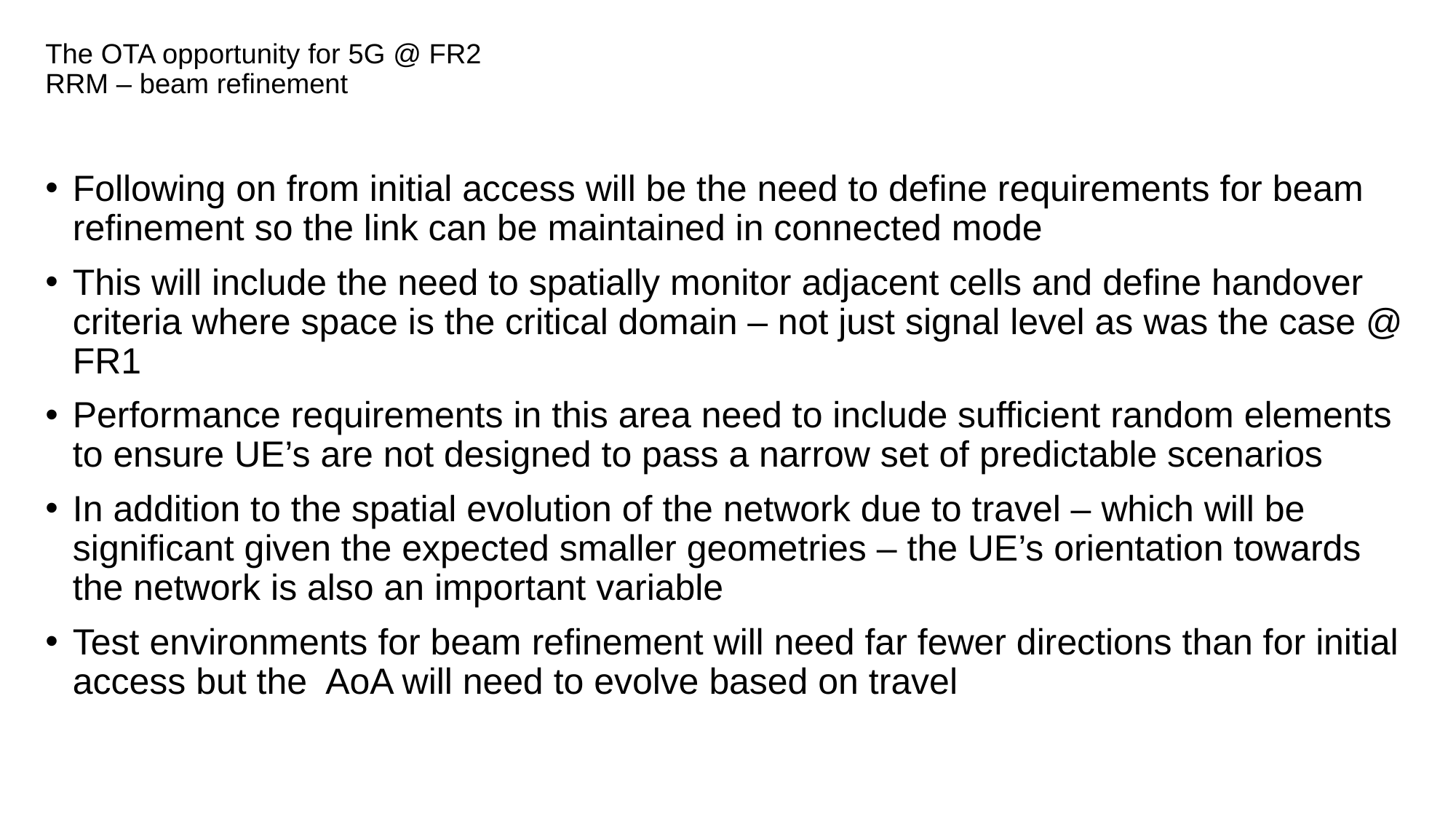

# The OTA opportunity for 5G @ FR2 RRM – beam refinement
Following on from initial access will be the need to define requirements for beam refinement so the link can be maintained in connected mode
This will include the need to spatially monitor adjacent cells and define handover criteria where space is the critical domain – not just signal level as was the case @ FR1
Performance requirements in this area need to include sufficient random elements to ensure UE’s are not designed to pass a narrow set of predictable scenarios
In addition to the spatial evolution of the network due to travel – which will be significant given the expected smaller geometries – the UE’s orientation towards the network is also an important variable
Test environments for beam refinement will need far fewer directions than for initial access but the  AoA will need to evolve based on travel